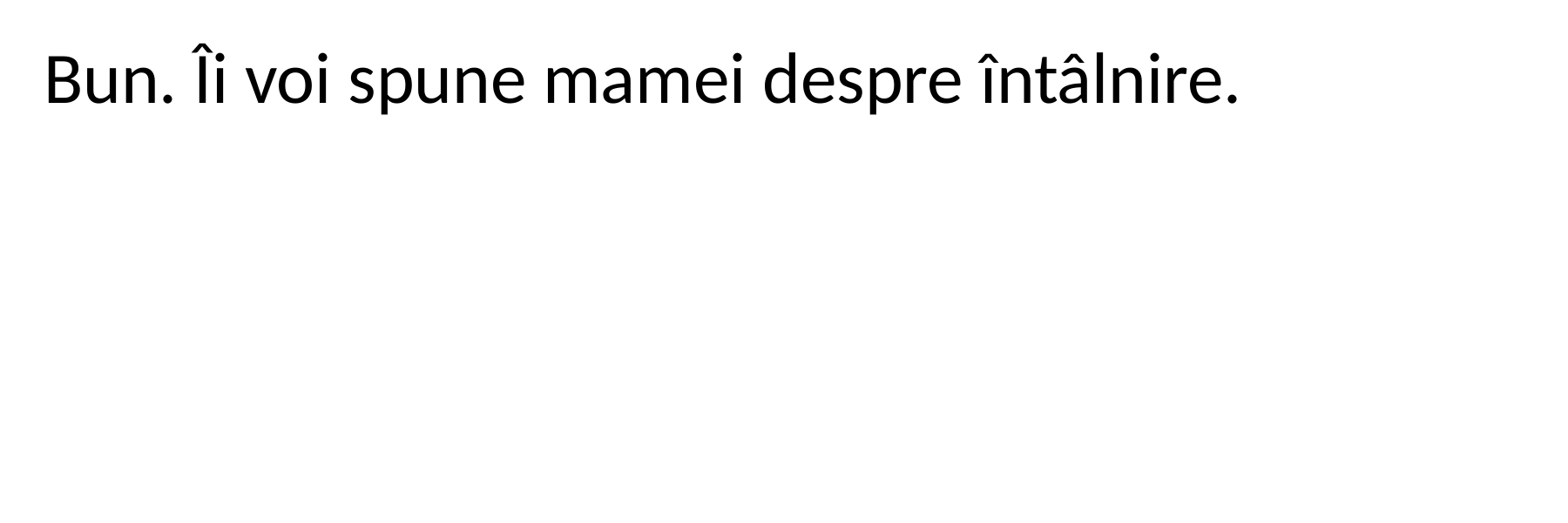

Bun. Îi voi spune mamei despre întâlnire.